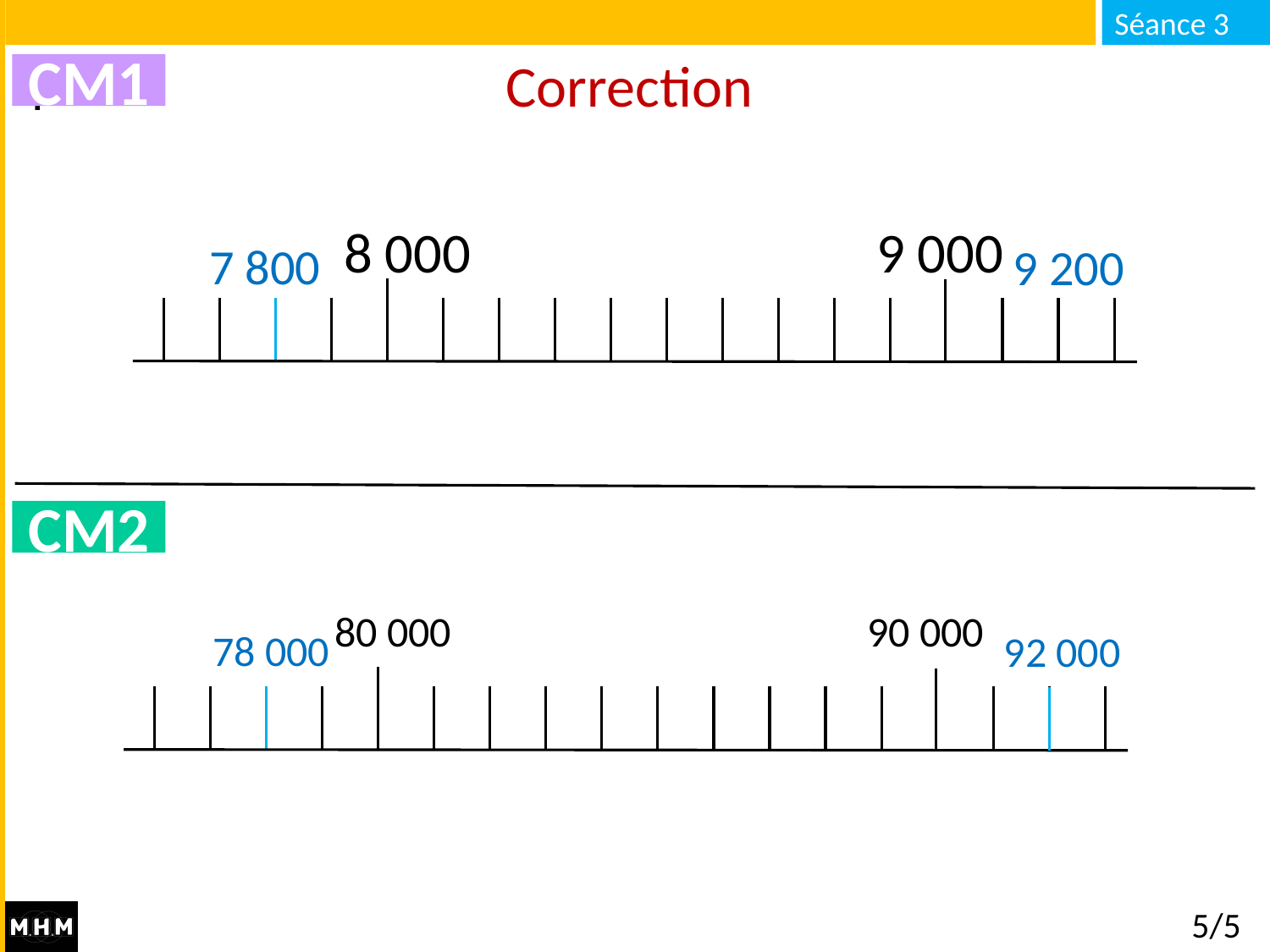

# Correction
CM1
8 000
9 000
7 800
9 200
CM2
80 000
90 000
78 000
92 000
5/5